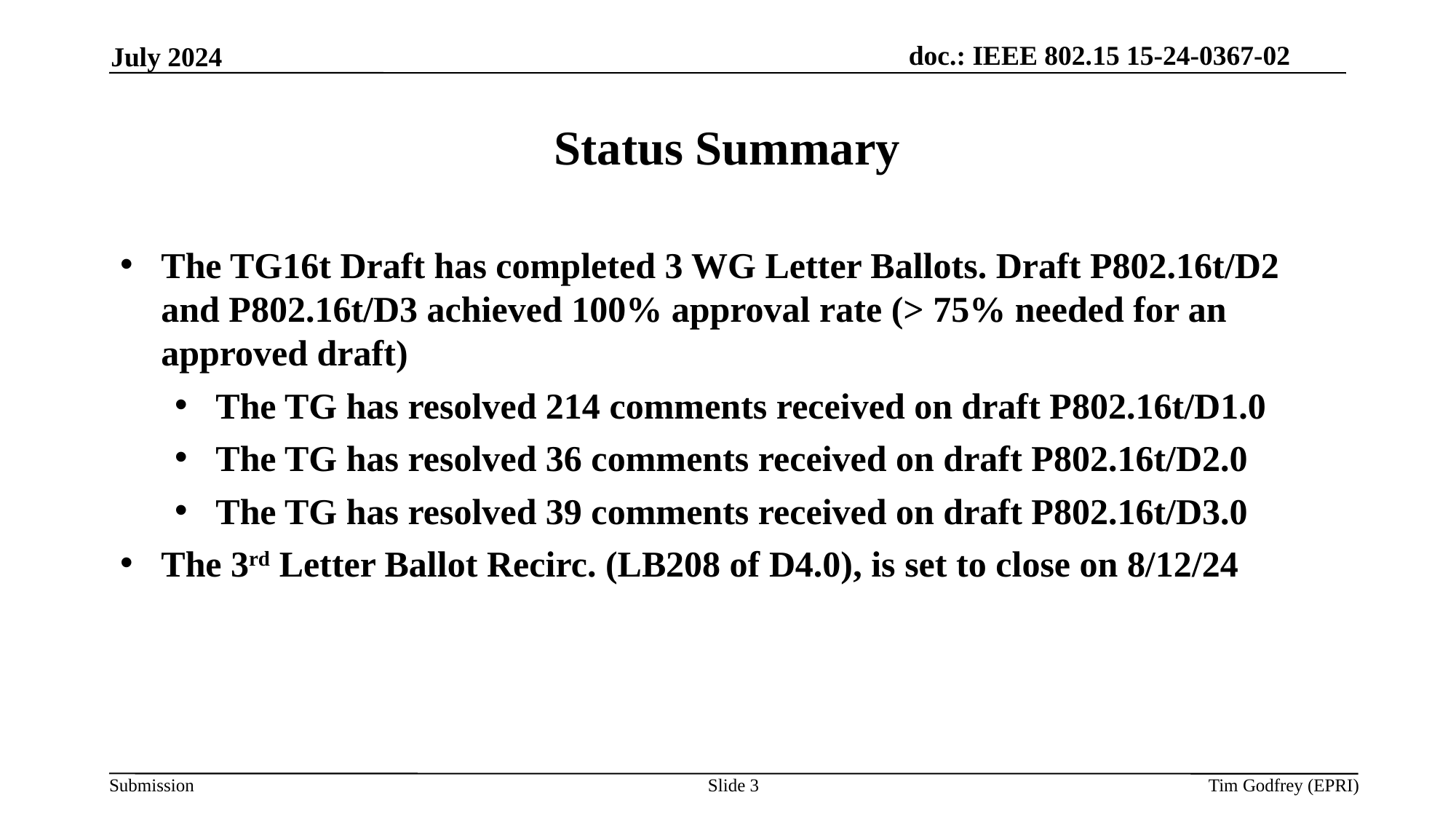

July 2024
Status Summary
The TG16t Draft has completed 3 WG Letter Ballots. Draft P802.16t/D2 and P802.16t/D3 achieved 100% approval rate (> 75% needed for an approved draft)
The TG has resolved 214 comments received on draft P802.16t/D1.0
The TG has resolved 36 comments received on draft P802.16t/D2.0
The TG has resolved 39 comments received on draft P802.16t/D3.0
The 3rd Letter Ballot Recirc. (LB208 of D4.0), is set to close on 8/12/24
Slide 3
Tim Godfrey (EPRI)